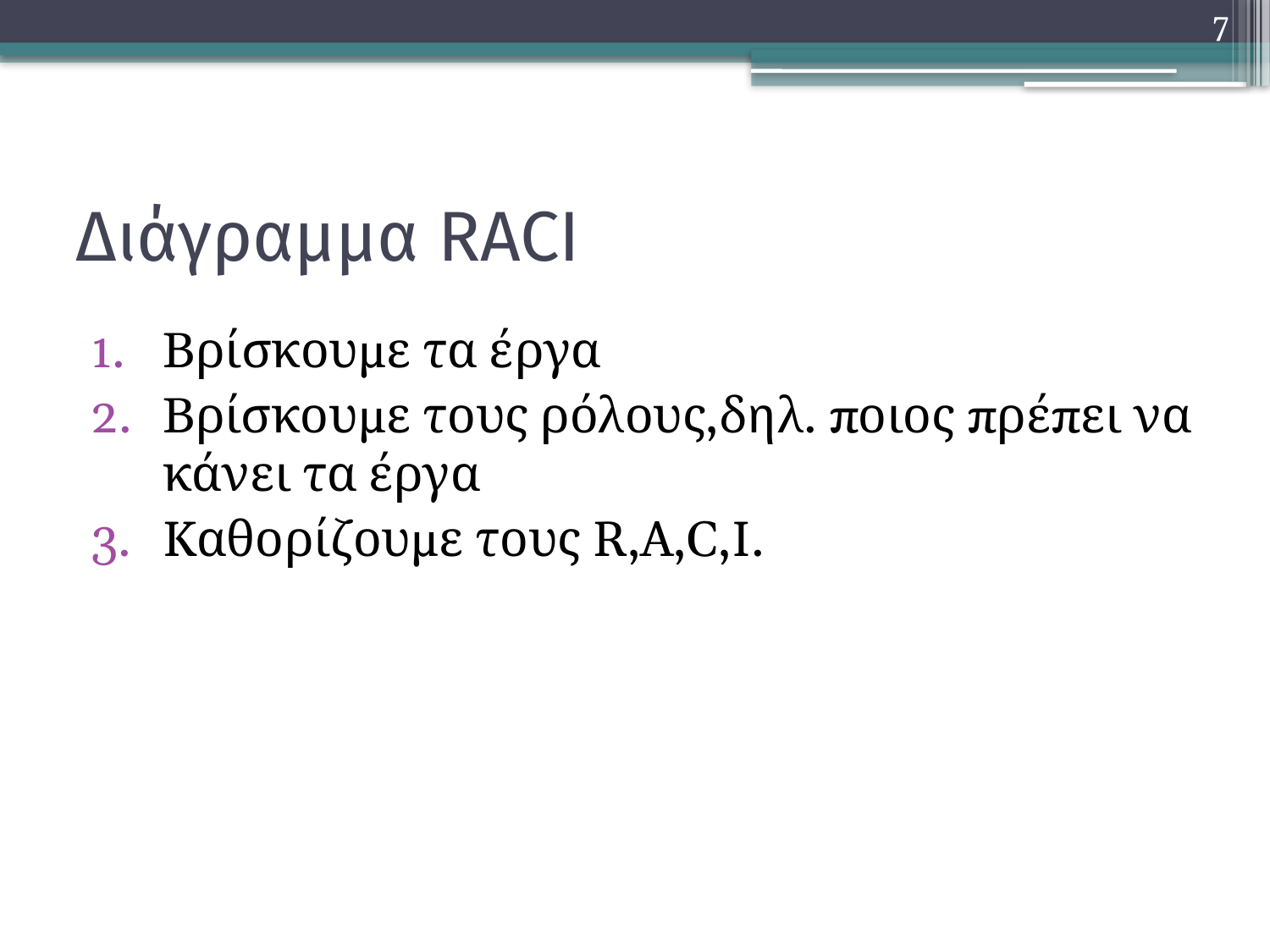

7
# Διάγραμμα RACI
Bρίσκουμε τα έργα
Βρίσκουμε τους ρόλους,δηλ. ποιος πρέπει να κάνει τα έργα
Καθορίζουμε τους R,A,C,I.